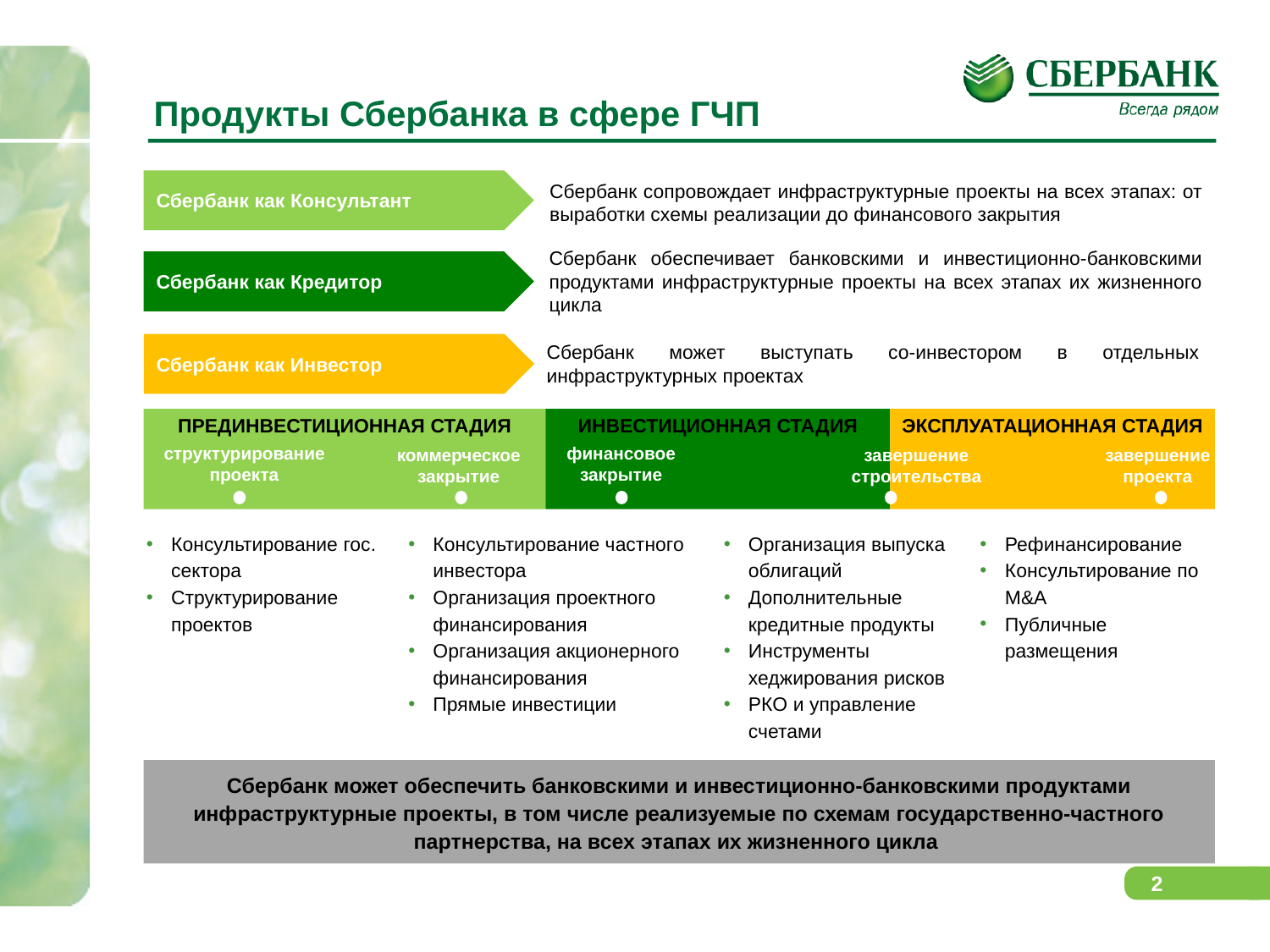

# Продукты Сбербанка в сфере ГЧП
Сбербанк как Консультант
Сбербанк сопровождает инфраструктурные проекты на всех этапах: от выработки схемы реализации до финансового закрытия
Сбербанк обеспечивает банковскими и инвестиционно-банковскими продуктами инфраструктурные проекты на всех этапах их жизненного цикла
Сбербанк как Кредитор
Сбербанк может выступать со-инвестором в отдельных инфраструктурных проектах
Сбербанк как Инвестор
ПРЕДИНВЕСТИЦИОННАЯ СТАДИЯ
ЭКСПЛУАТАЦИОННАЯ СТАДИЯ
ИНВЕСТИЦИОННАЯ СТАДИЯ
структурирование проекта
финансовое закрытие
коммерческое закрытие
завершение проекта
завершение строительства

Консультирование гос. сектора
Структурирование проектов
Консультирование частного инвестора
Организация проектного финансирования
Организация акционерного финансирования
Прямые инвестиции
Организация выпуска облигаций
Дополнительные кредитные продукты
Инструменты хеджирования рисков
РКО и управление счетами
Рефинансирование
Консультирование по M&A
Публичные размещения
Сбербанк может обеспечить банковскими и инвестиционно-банковскими продуктами инфраструктурные проекты, в том числе реализуемые по схемам государственно-частного партнерства, на всех этапах их жизненного цикла